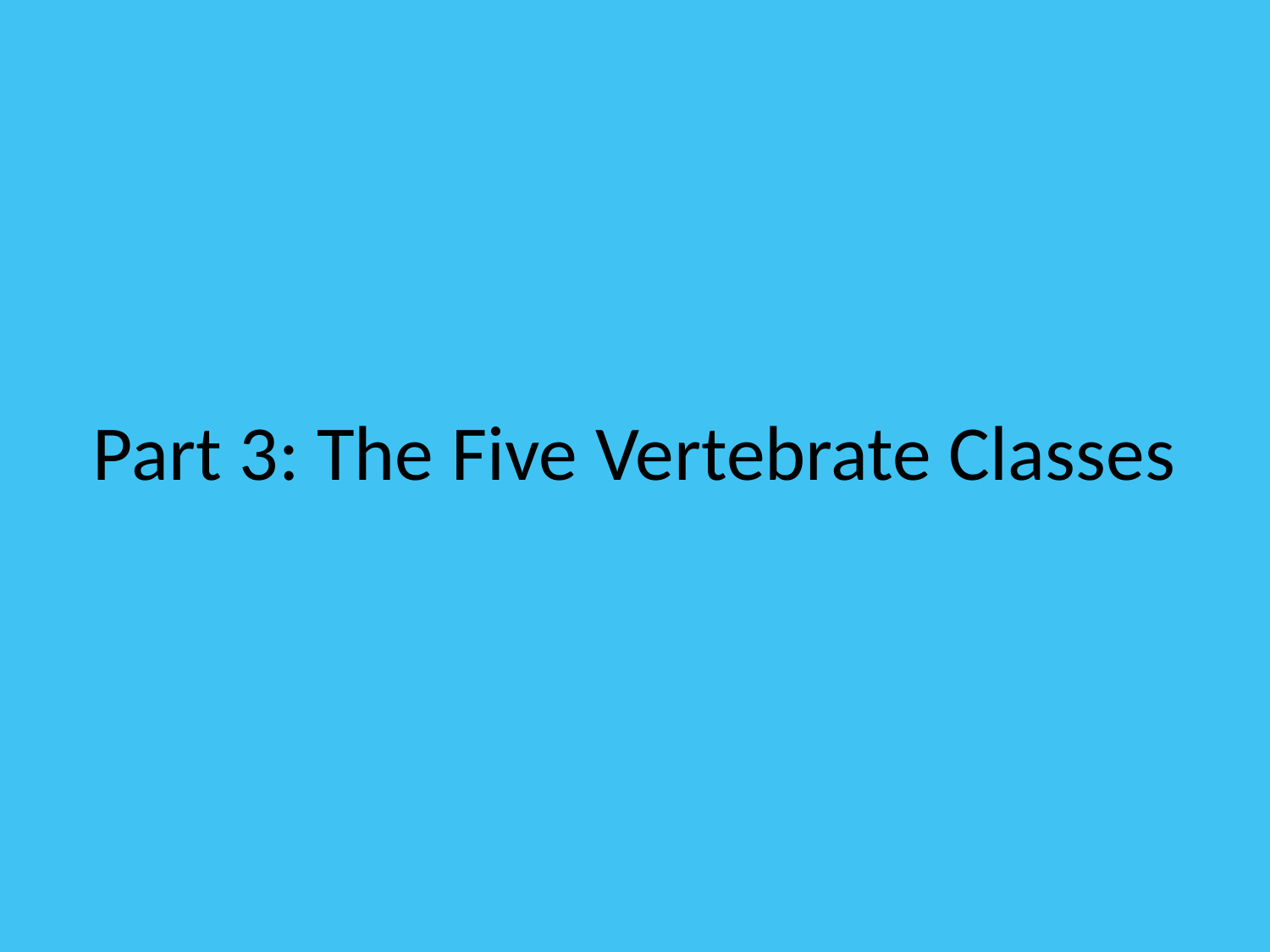

# Part 3: The Five Vertebrate Classes